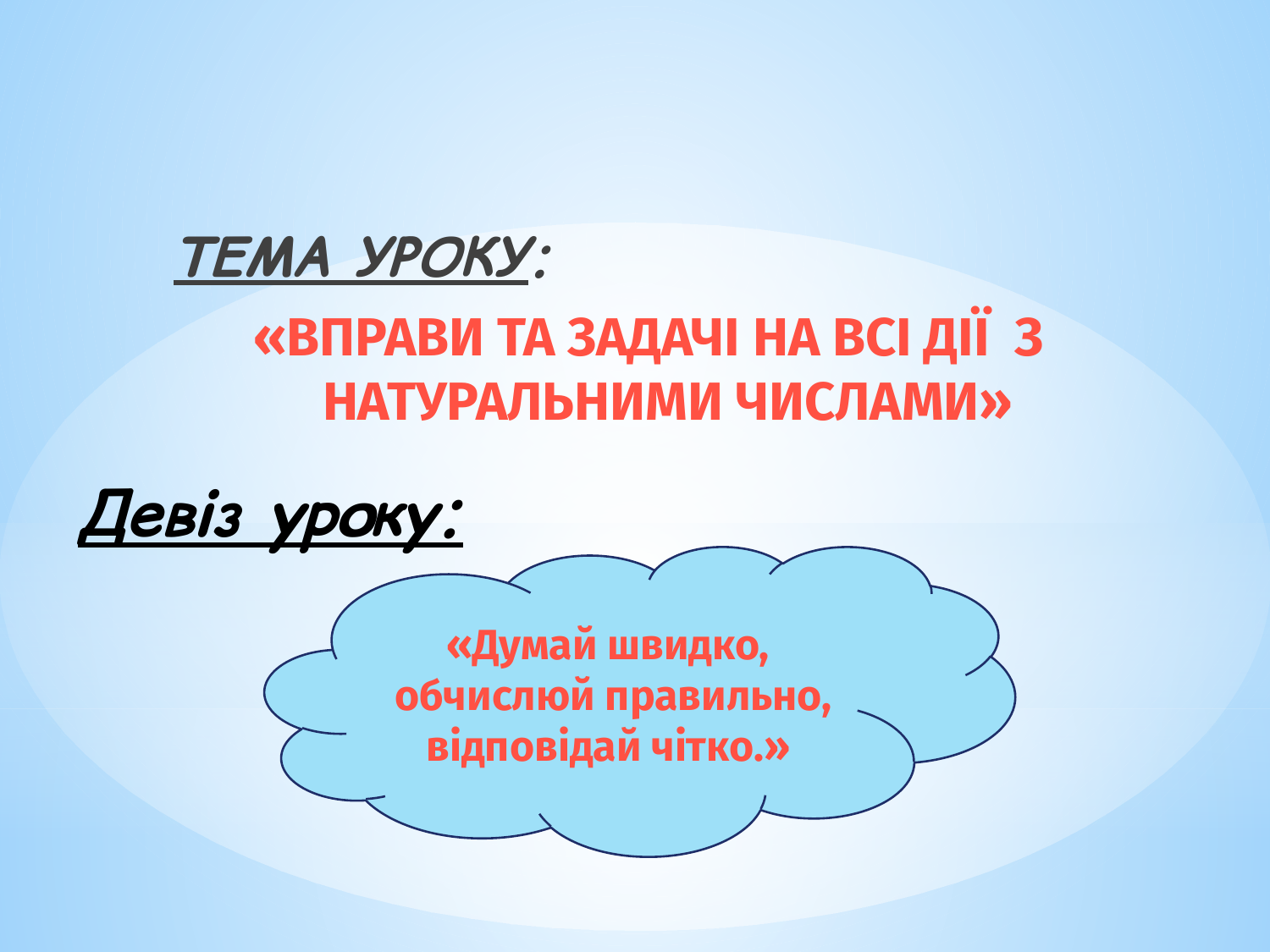

Тема уроку:
«ВПРАВИ ТА ЗАДАЧІ НА ВСІ ДІЇ  З    НАТУРАЛЬНИМИ ЧИСЛАМИ»
# Девіз уроку:
«Думай швидко,
обчислюй правильно,
відповідай чітко.»